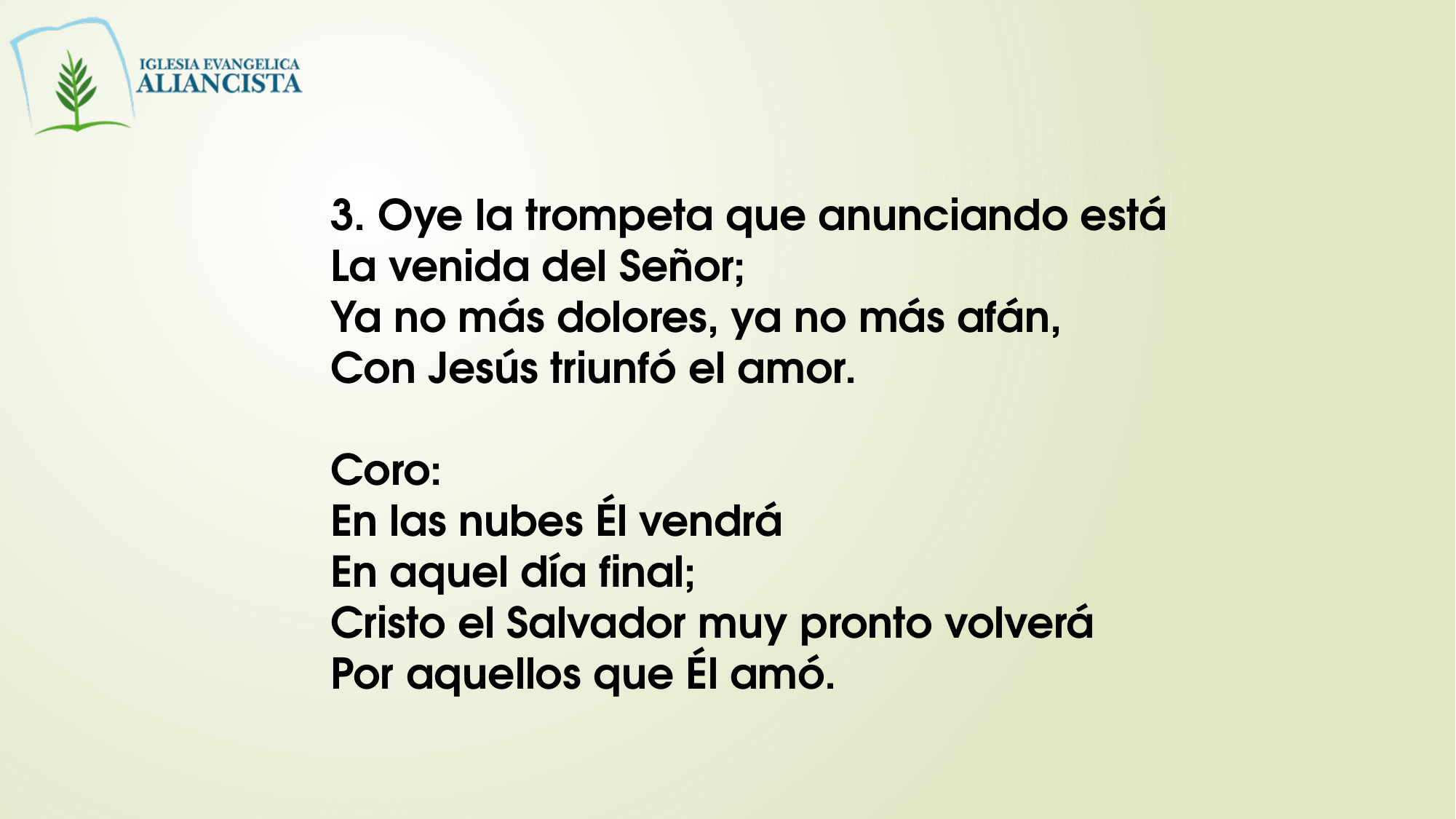

3. Oye la trompeta que anunciando está
La venida del Señor;
Ya no más dolores, ya no más afán,
Con Jesús triunfó el amor.

Coro:
En las nubes Él vendrá
En aquel día final;
Cristo el Salvador muy pronto volverá
Por aquellos que Él amó.